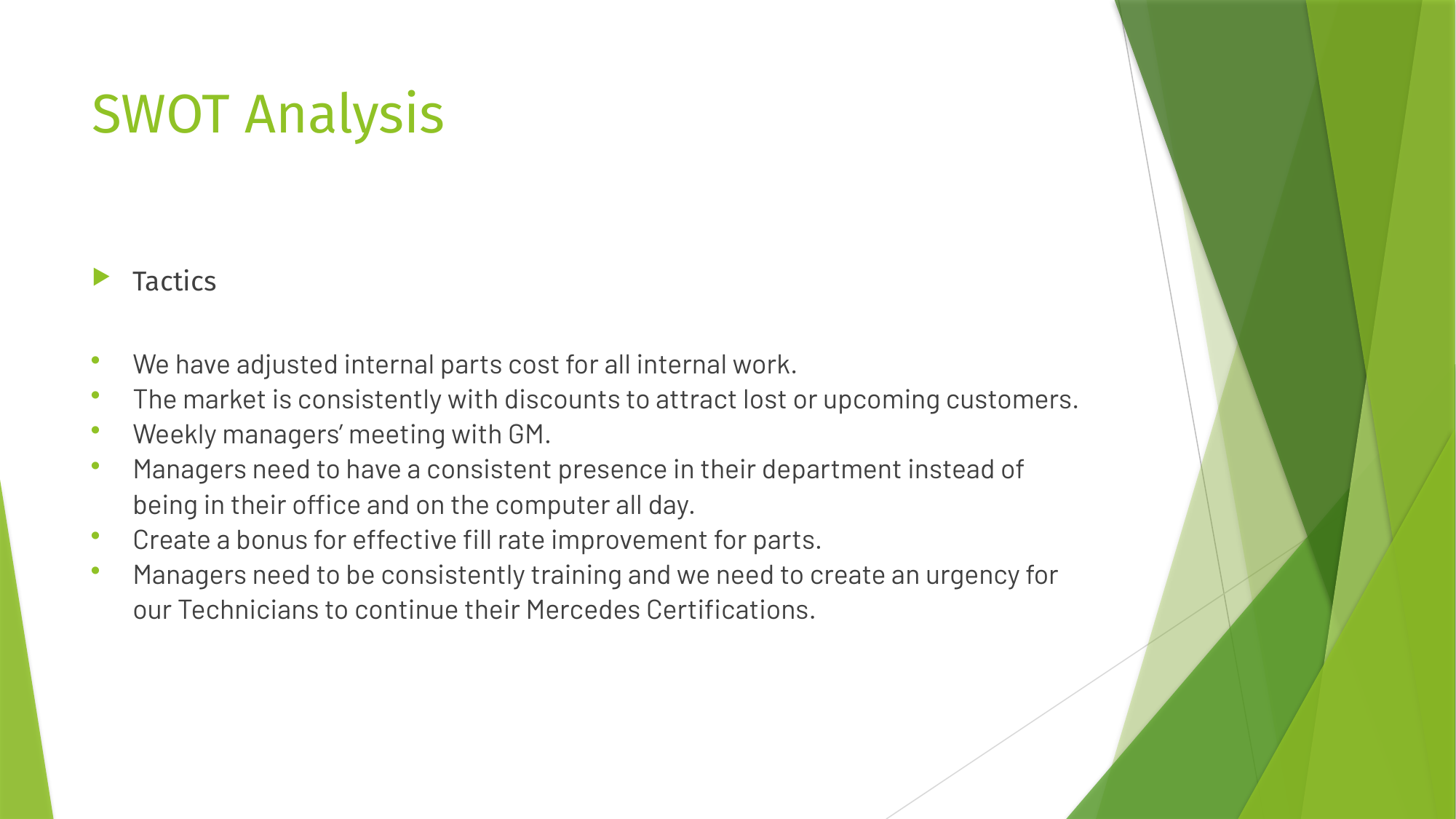

# SWOT Analysis
Tactics

We have adjusted internal parts cost for all internal work.
The market is consistently with discounts to attract lost or upcoming customers.
Weekly managers’ meeting with GM.
Managers need to have a consistent presence in their department instead of being in their office and on the computer all day.
Create a bonus for effective fill rate improvement for parts.
Managers need to be consistently training and we need to create an urgency for our Technicians to continue their Mercedes Certifications.